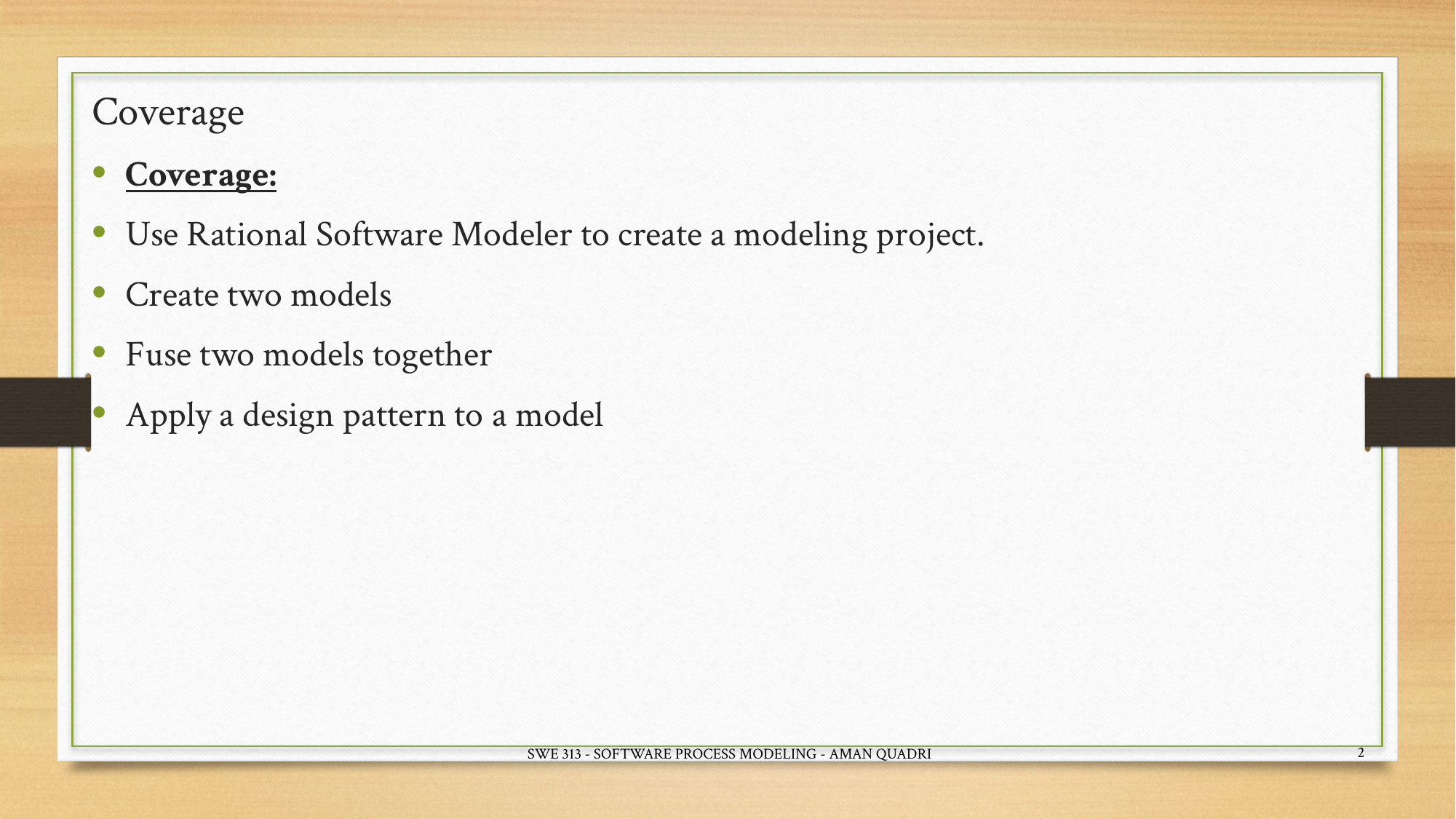

# Coverage
Coverage:
Use Rational Software Modeler to create a modeling project.
Create two models
Fuse two models together
Apply a design pattern to a model
2
SWE 313 - SOFTWARE PROCESS MODELING - AMAN QUADRI